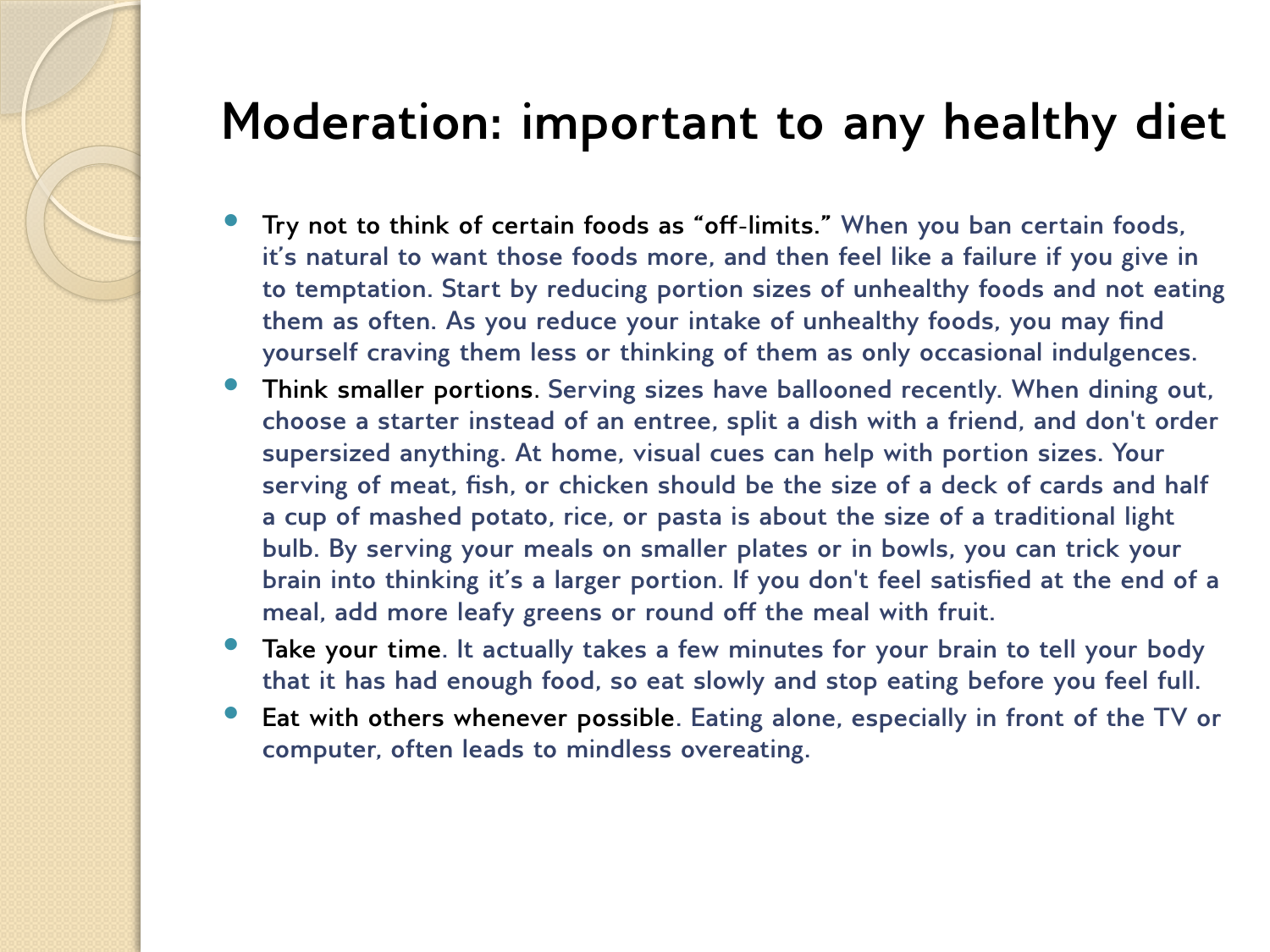

# Moderation: important to any healthy diet
Try not to think of certain foods as “off-limits.” When you ban certain foods, it’s natural to want those foods more, and then feel like a failure if you give in to temptation. Start by reducing portion sizes of unhealthy foods and not eating them as often. As you reduce your intake of unhealthy foods, you may find yourself craving them less or thinking of them as only occasional indulgences.
Think smaller portions. Serving sizes have ballooned recently. When dining out, choose a starter instead of an entree, split a dish with a friend, and don't order supersized anything. At home, visual cues can help with portion sizes. Your serving of meat, fish, or chicken should be the size of a deck of cards and half a cup of mashed potato, rice, or pasta is about the size of a traditional light bulb. By serving your meals on smaller plates or in bowls, you can trick your brain into thinking it’s a larger portion. If you don't feel satisfied at the end of a meal, add more leafy greens or round off the meal with fruit.
Take your time. It actually takes a few minutes for your brain to tell your body that it has had enough food, so eat slowly and stop eating before you feel full.
Eat with others whenever possible. Eating alone, especially in front of the TV or computer, often leads to mindless overeating.